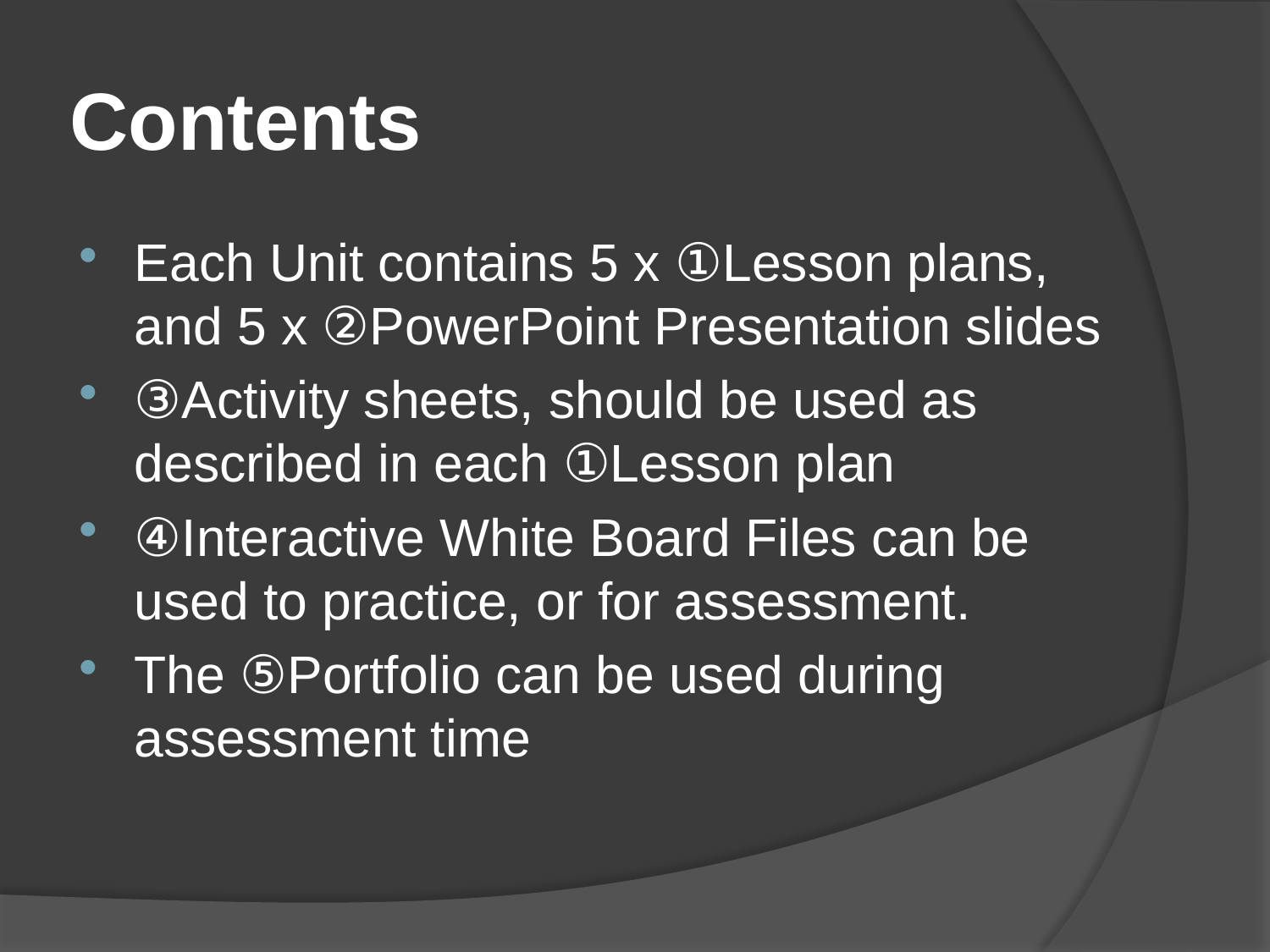

# Contents
Each Unit contains 5 x ①Lesson plans, and 5 x ②PowerPoint Presentation slides
③Activity sheets, should be used as described in each ①Lesson plan
④Interactive White Board Files can be used to practice, or for assessment.
The ⑤Portfolio can be used during assessment time